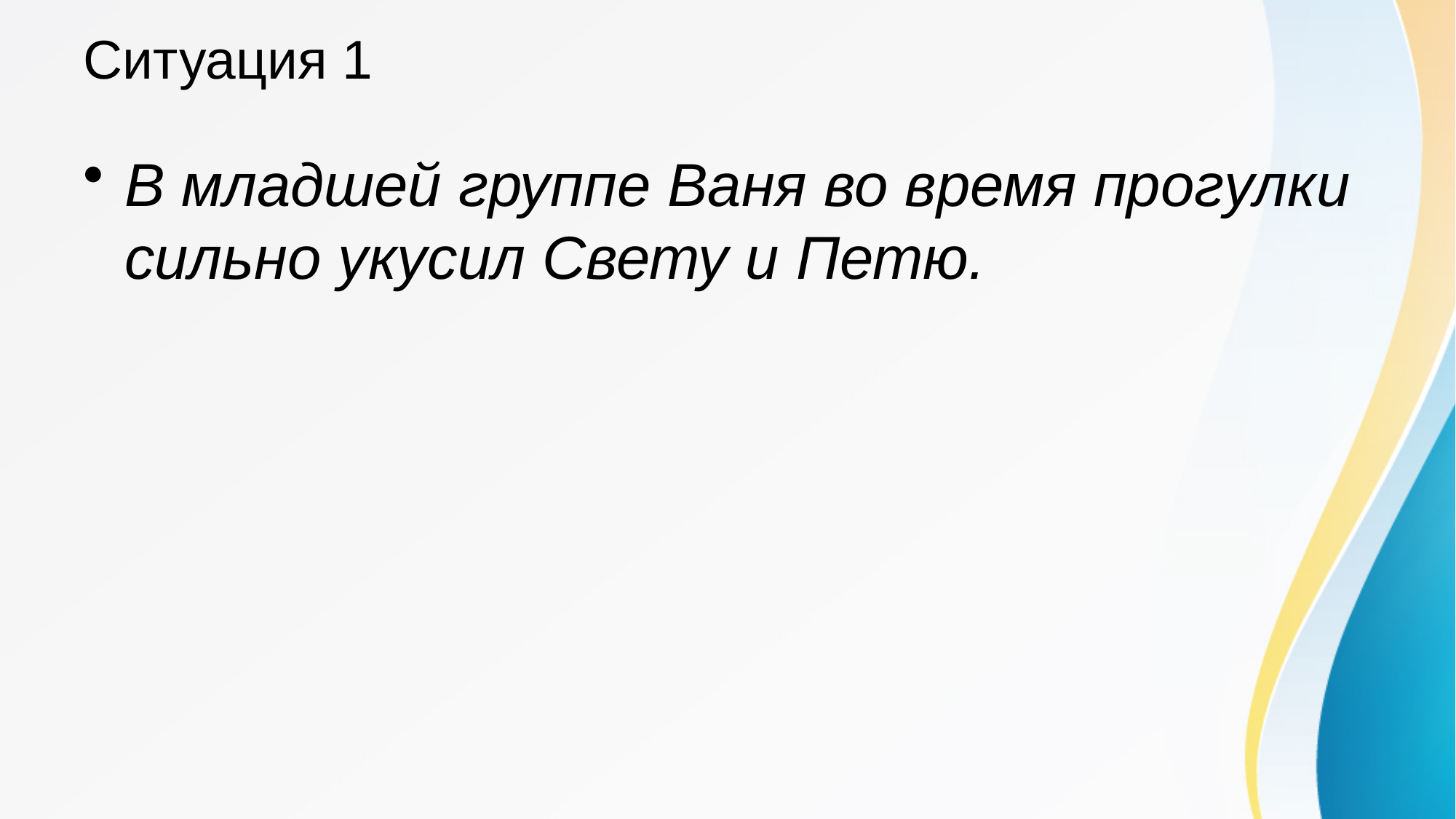

# Ситуация 1
В младшей группе Ваня во время прогулки сильно укусил Свету и Петю.